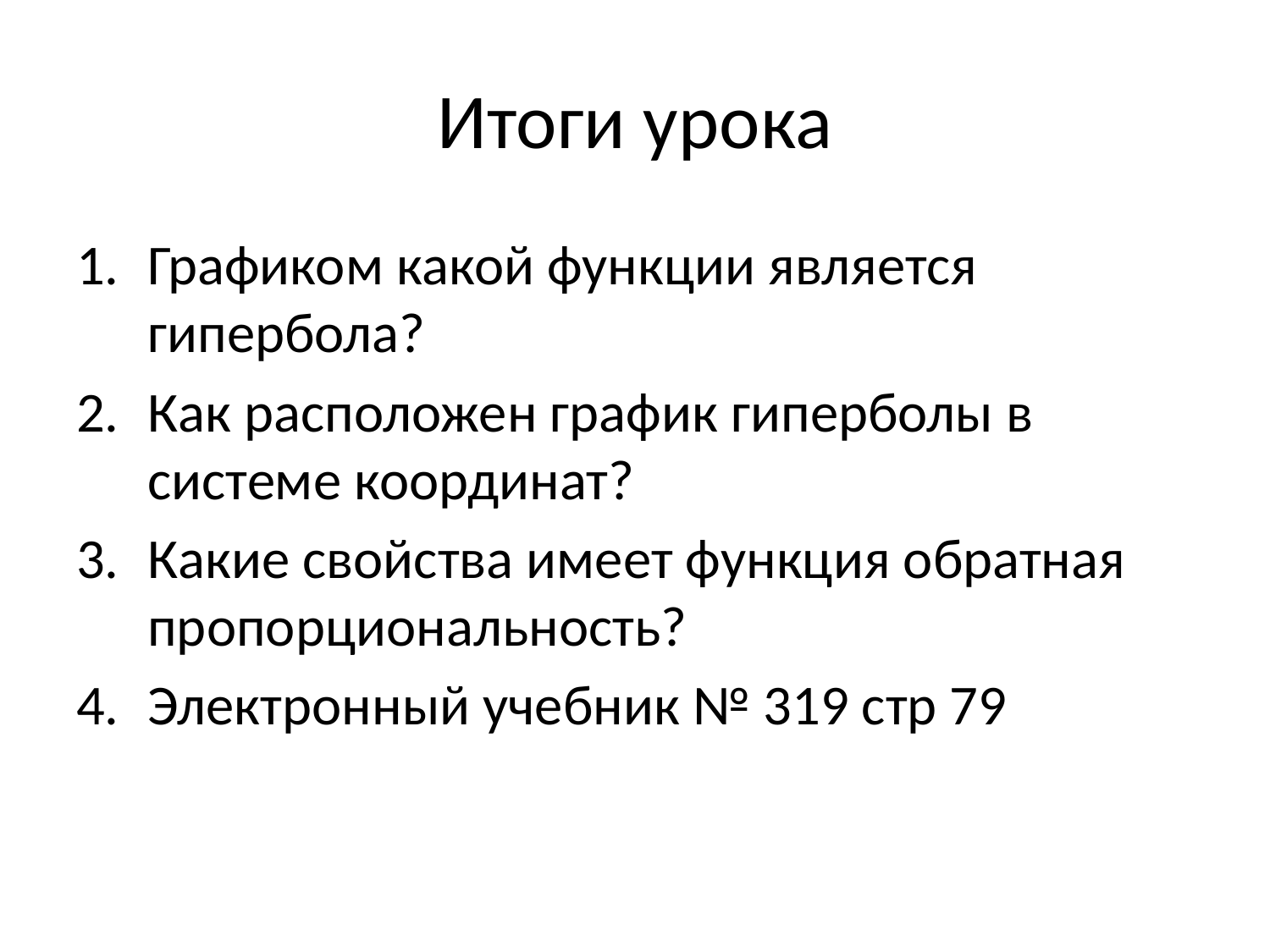

# Итоги урока
Графиком какой функции является гипербола?
Как расположен график гиперболы в системе координат?
Какие свойства имеет функция обратная пропорциональность?
Электронный учебник № 319 стр 79